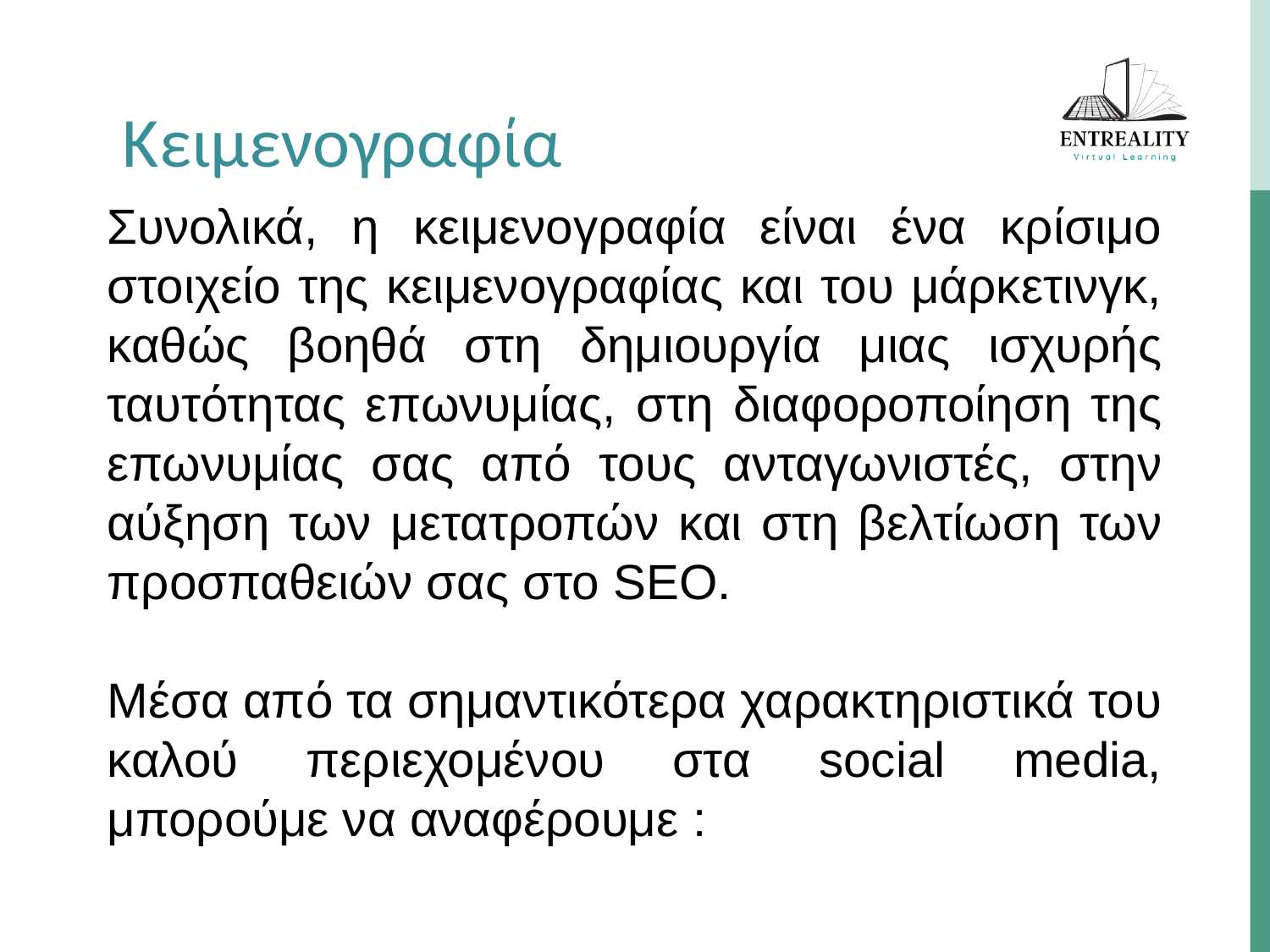

Κειμενογραφία
Συνολικά, η κειμενογραφία είναι ένα κρίσιμο στοιχείο της κειμενογραφίας και του μάρκετινγκ, καθώς βοηθά στη δημιουργία μιας ισχυρής ταυτότητας επωνυμίας, στη διαφοροποίηση της επωνυμίας σας από τους ανταγωνιστές, στην αύξηση των μετατροπών και στη βελτίωση των προσπαθειών σας στο SEO.

Μέσα από τα σημαντικότερα χαρακτηριστικά του καλού περιεχομένου στα social media, μπορούμε να αναφέρουμε :